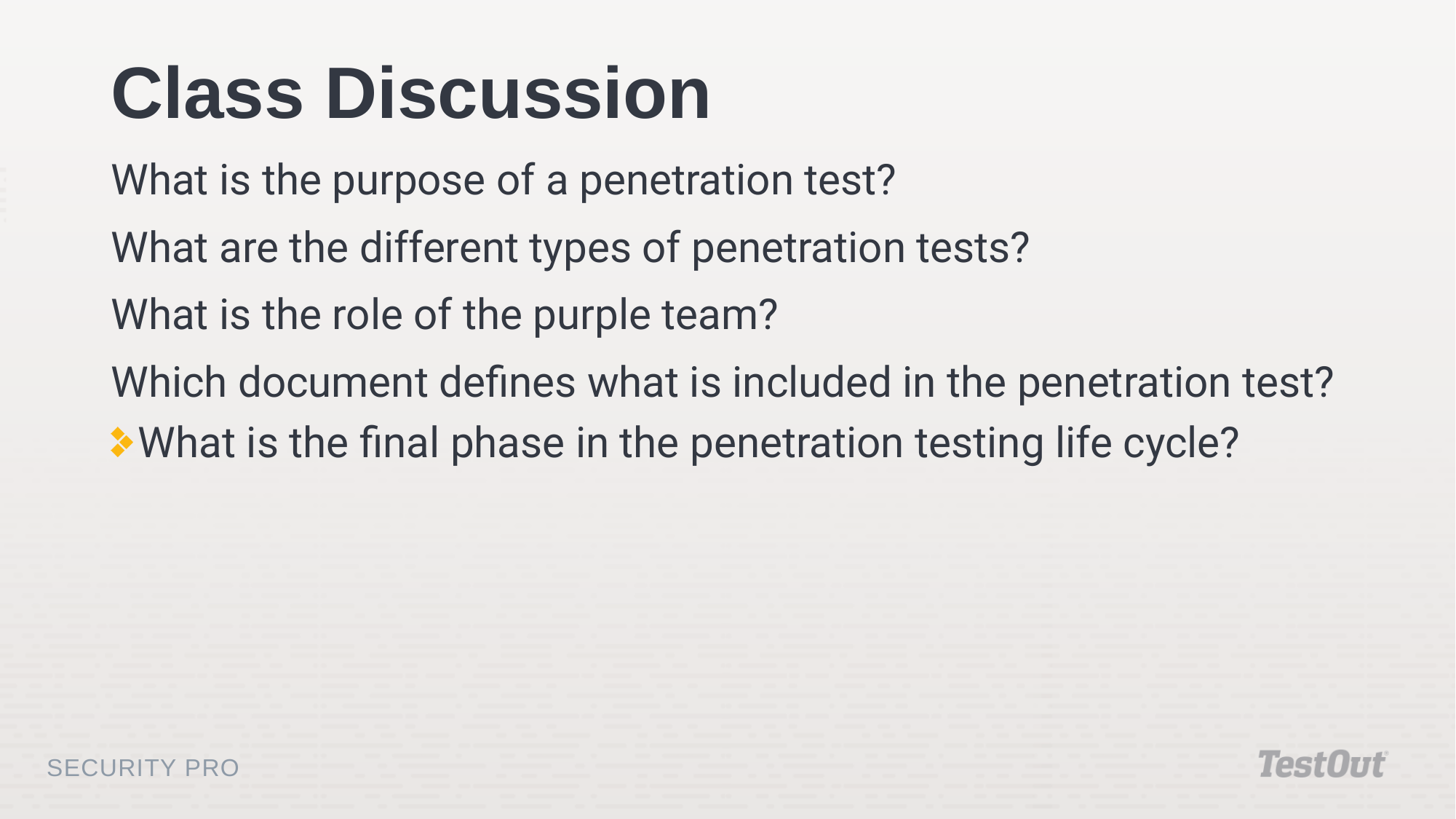

# Class Discussion
What is the purpose of a penetration test?
What are the different types of penetration tests?
What is the role of the purple team?
Which document defines what is included in the penetration test?
What is the final phase in the penetration testing life cycle?
Security Pro